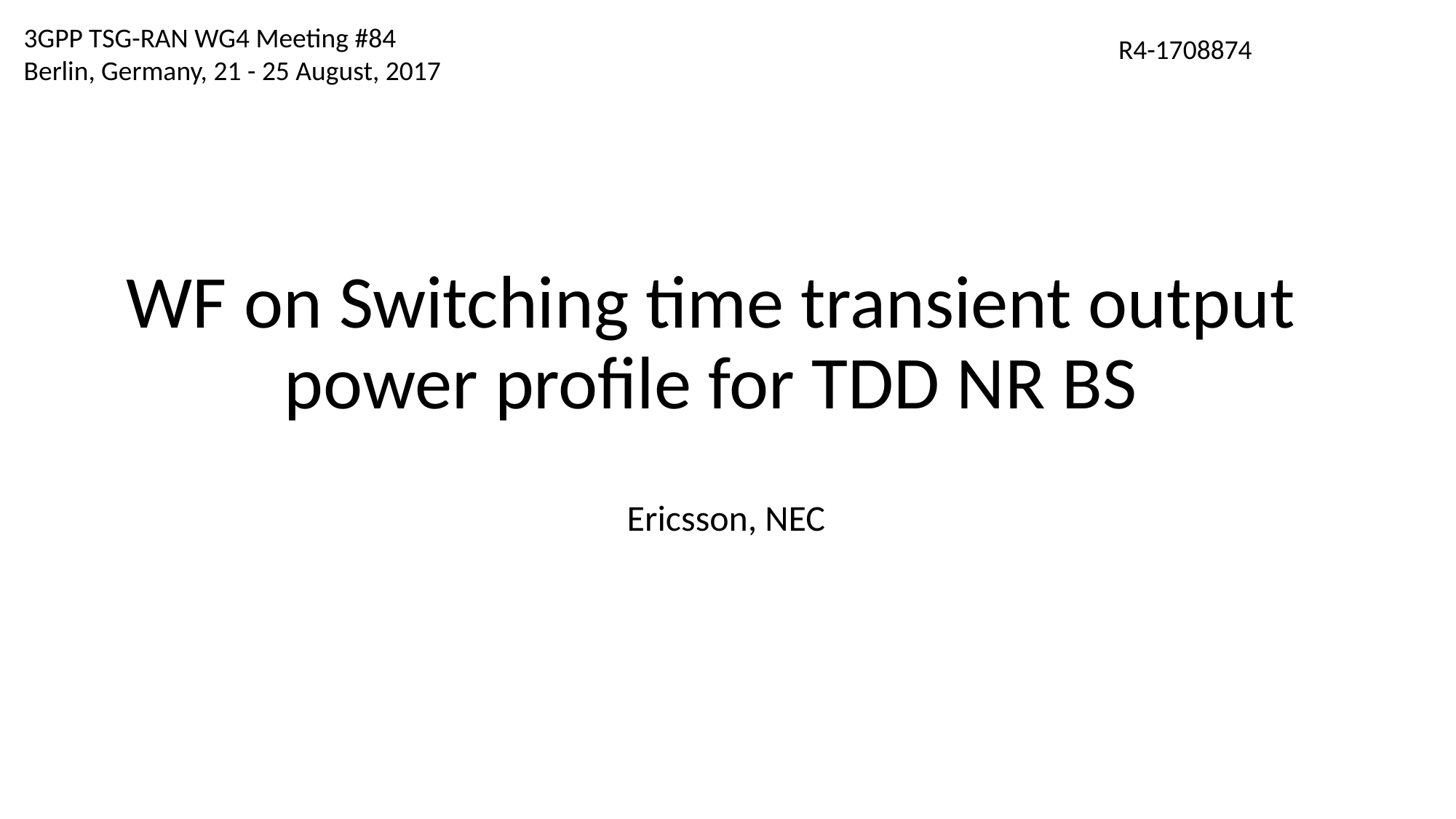

3GPP TSG-RAN WG4 Meeting #84
Berlin, Germany, 21 - 25 August, 2017
R4-1708874
# WF on Switching time transient output power profile for TDD NR BS
Ericsson, NEC